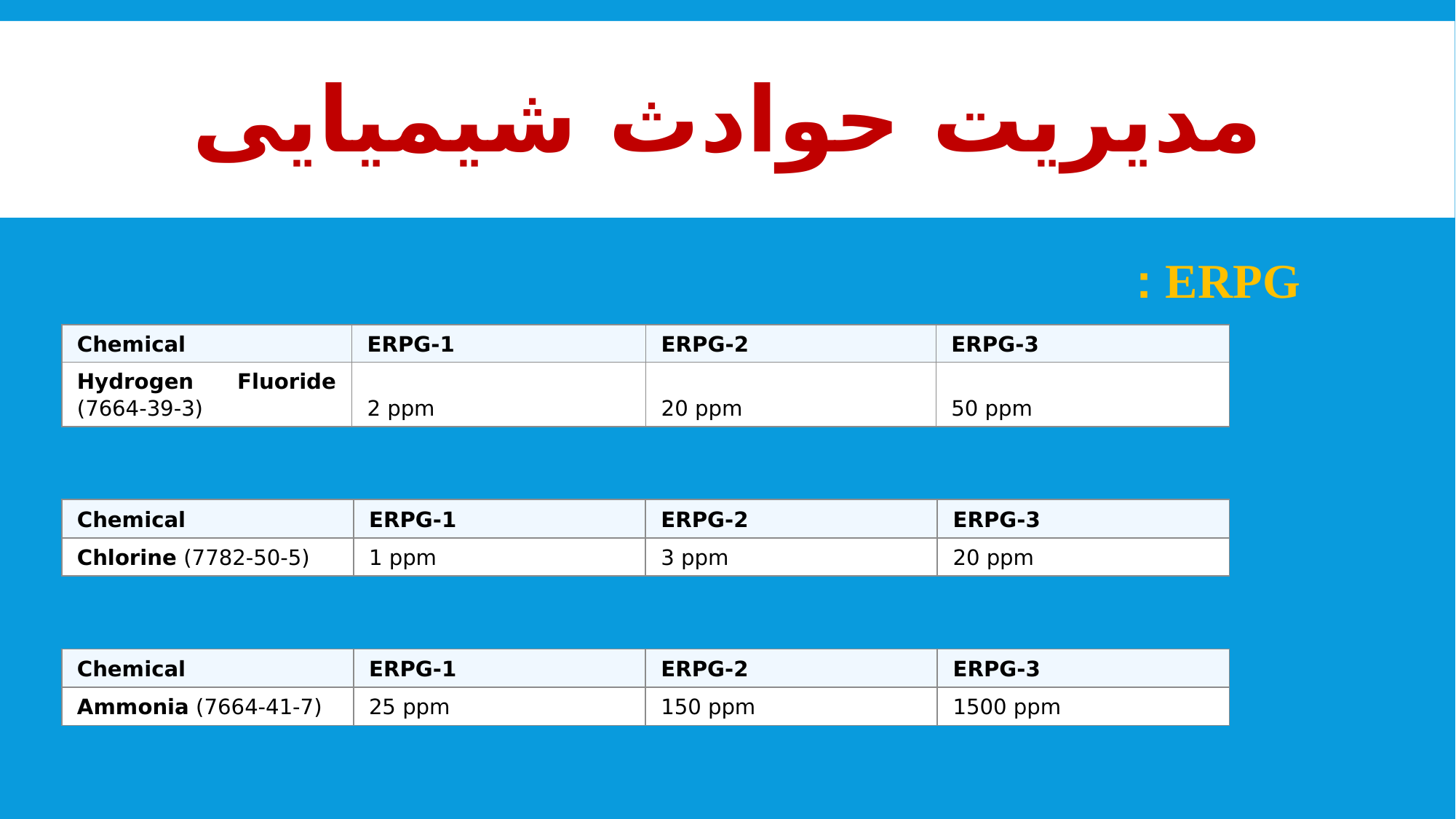

# مدیریت حوادث شیمیایی
ERPG :

| Chemical | ERPG-1 | ERPG-2 | ERPG-3 |
| --- | --- | --- | --- |
| Hydrogen Fluoride (7664-39-3) | 2 ppm | 20 ppm | 50 ppm |

| Chemical | ERPG-1 | ERPG-2 | ERPG-3 |
| --- | --- | --- | --- |
| Chlorine (7782-50-5) | 1 ppm | 3 ppm | 20 ppm |
| Chemical | ERPG-1 | ERPG-2 | ERPG-3 |
| --- | --- | --- | --- |
| Ammonia (7664-41-7) | 25 ppm | 150 ppm | 1500 ppm |